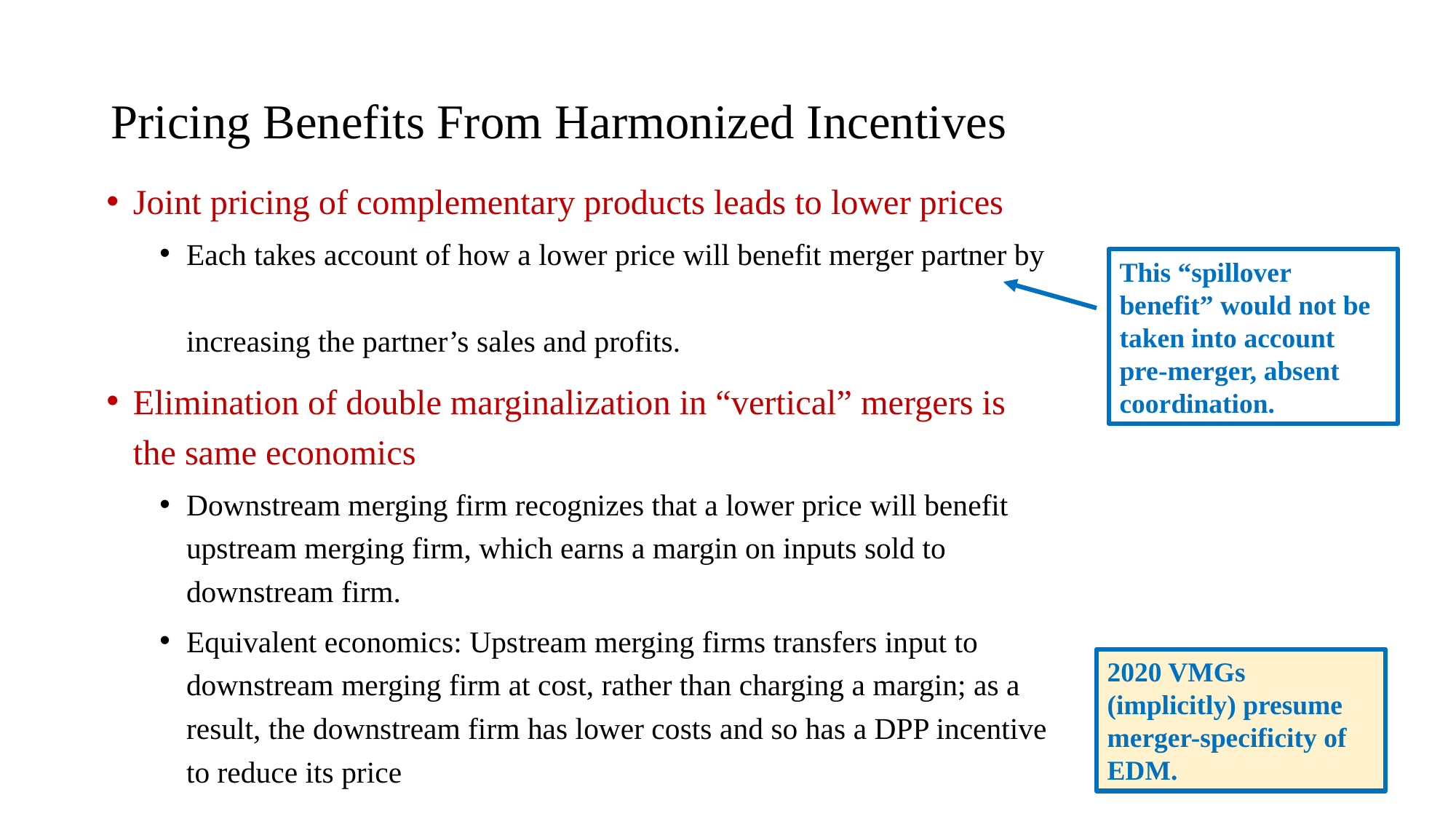

# Pricing Benefits From Harmonized Incentives
Joint pricing of complementary products leads to lower prices
Each takes account of how a lower price will benefit merger partner by
increasing the partner’s sales and profits.
Elimination of double marginalization in “vertical” mergers is the same economics
Downstream merging firm recognizes that a lower price will benefit upstream merging firm, which earns a margin on inputs sold to downstream firm.
Equivalent economics: Upstream merging firms transfers input to downstream merging firm at cost, rather than charging a margin; as a result, the downstream firm has lower costs and so has a DPP incentive to reduce its price

This “spillover benefit” would not be taken into account pre-merger, absent coordination.
2020 VMGs (implicitly) presume
merger-specificity of EDM.